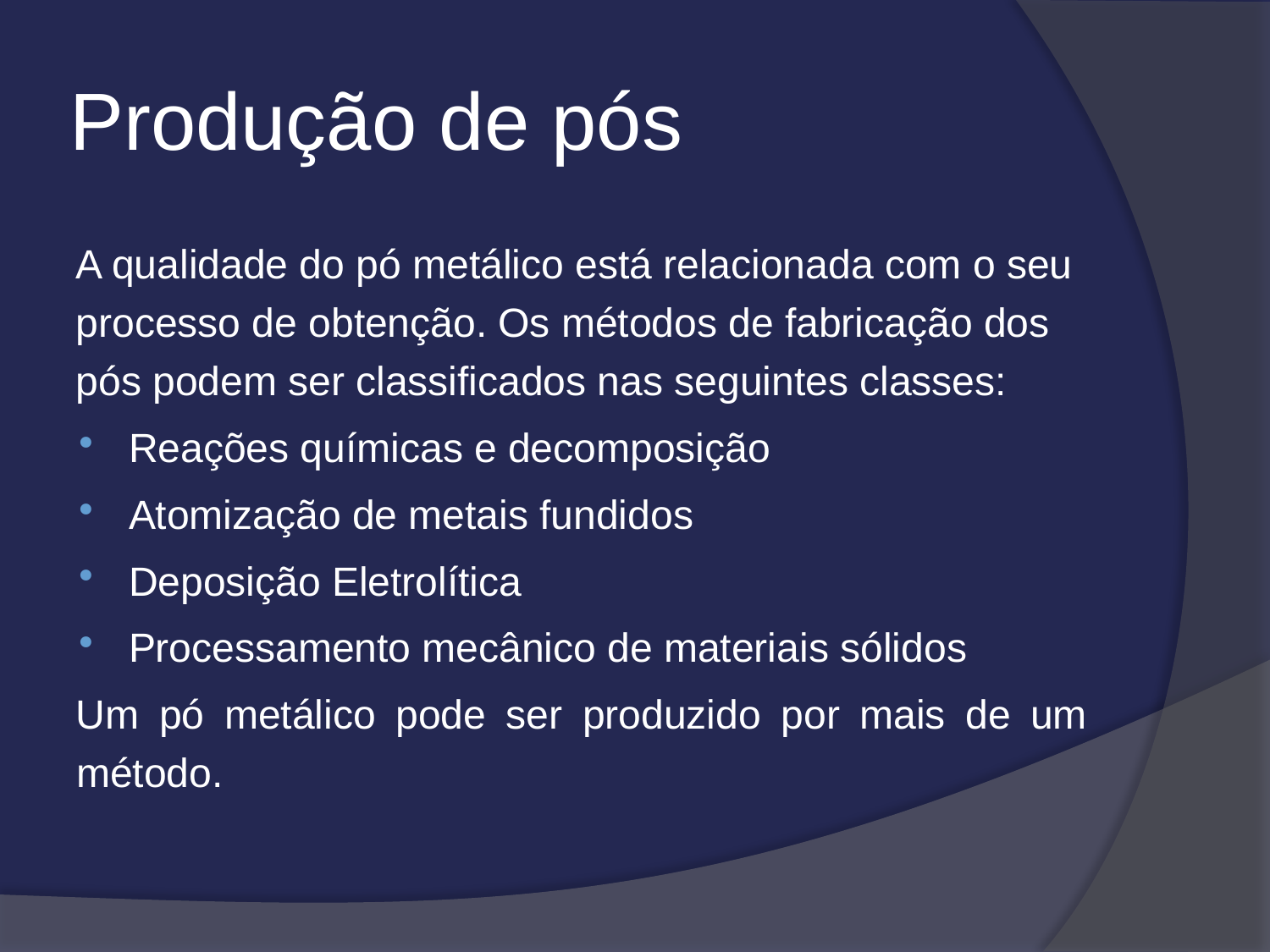

# Produção de pós
A qualidade do pó metálico está relacionada com o seu processo de obtenção. Os métodos de fabricação dos pós podem ser classificados nas seguintes classes:
Reações químicas e decomposição
Atomização de metais fundidos
Deposição Eletrolítica
Processamento mecânico de materiais sólidos
Um pó metálico pode ser produzido por mais de um método.